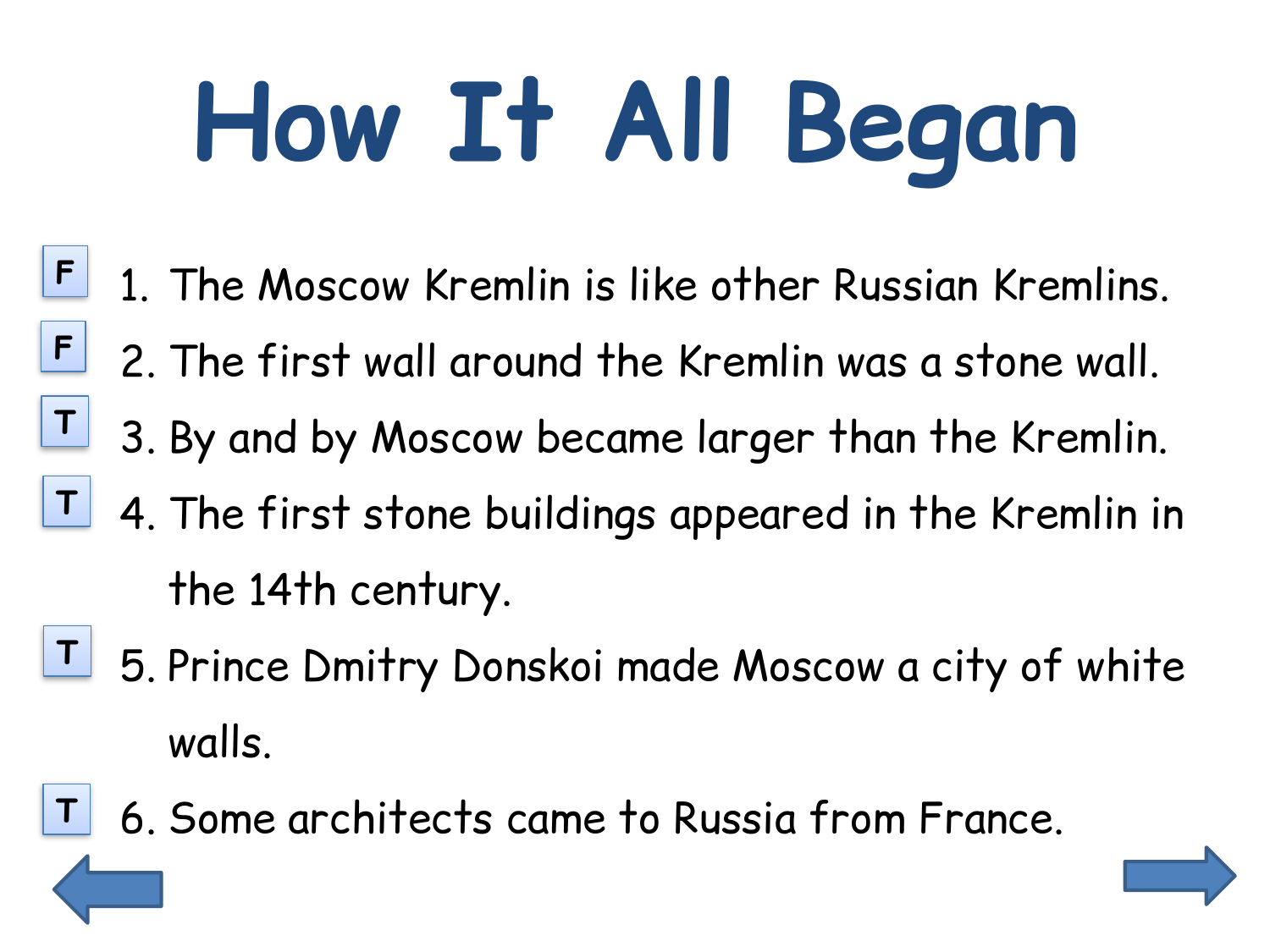

# How It All Began
The Moscow Kremlin is like other Russian Kremlins.
The first wall around the Kremlin was a stone wall.
By and by Moscow became larger than the Kremlin.
The first stone buildings appeared in the Kremlin in the 14th century.
Prince Dmitry Donskoi made Moscow a city of white walls.
Some architects came to Russia from France.
F
F
T
T
T
T